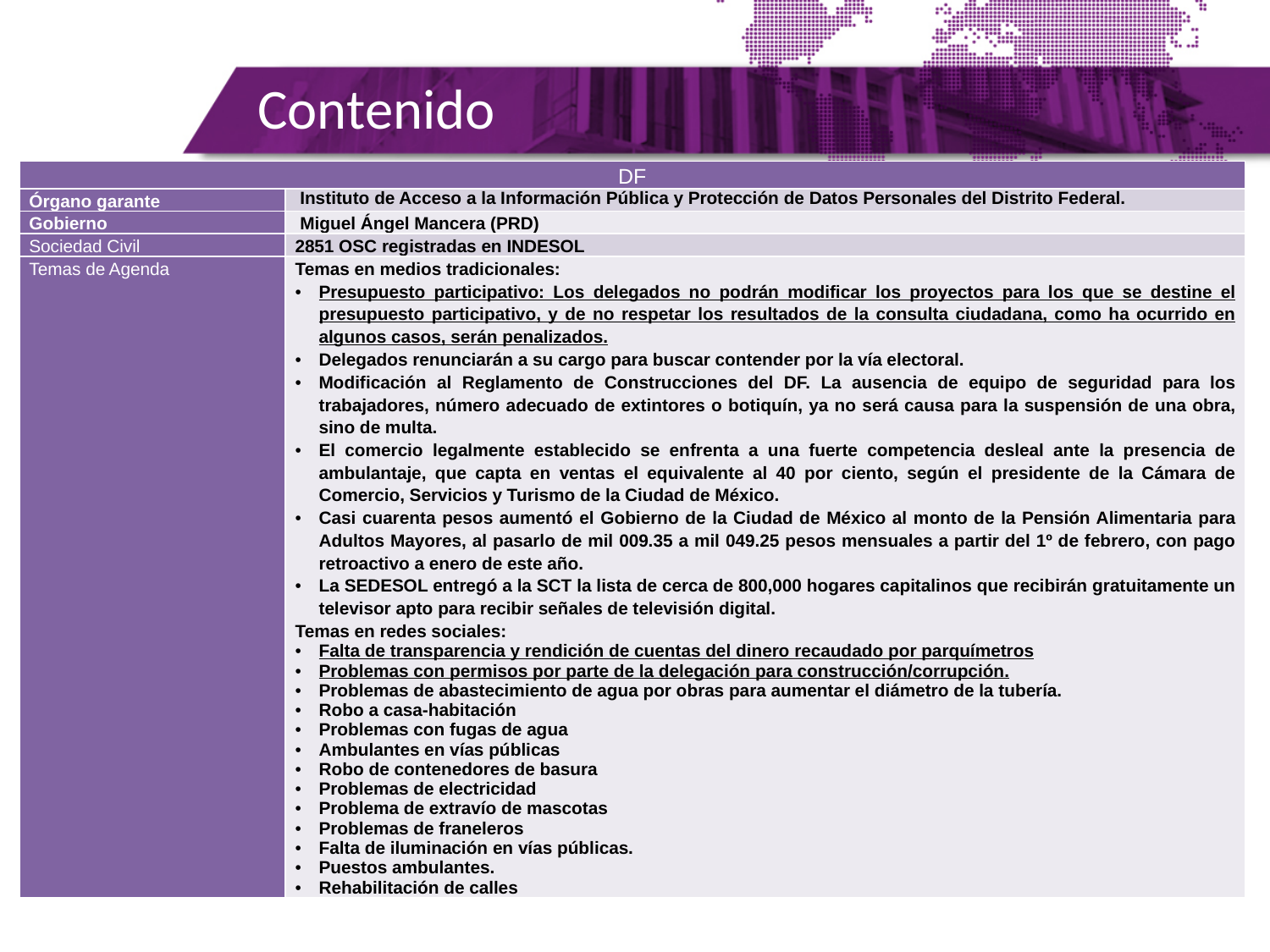

# Contenido
| DF |  |
| --- | --- |
| Órgano garante | Instituto de Acceso a la Información Pública y Protección de Datos Personales del Distrito Federal. |
| Gobierno | Miguel Ángel Mancera (PRD) |
| Sociedad Civil | 2851 OSC registradas en INDESOL |
| Temas de Agenda | Temas en medios tradicionales: Presupuesto participativo: Los delegados no podrán modificar los proyectos para los que se destine el presupuesto participativo, y de no respetar los resultados de la consulta ciudadana, como ha ocurrido en algunos casos, serán penalizados. Delegados renunciarán a su cargo para buscar contender por la vía electoral. Modificación al Reglamento de Construcciones del DF. La ausencia de equipo de seguridad para los trabajadores, número adecuado de extintores o botiquín, ya no será causa para la suspensión de una obra, sino de multa. El comercio legalmente establecido se enfrenta a una fuerte competencia desleal ante la presencia de ambulantaje, que capta en ventas el equivalente al 40 por ciento, según el presidente de la Cámara de Comercio, Servicios y Turismo de la Ciudad de México. Casi cuarenta pesos aumentó el Gobierno de la Ciudad de México al monto de la Pensión Alimentaria para Adultos Mayores, al pasarlo de mil 009.35 a mil 049.25 pesos mensuales a partir del 1º de febrero, con pago retroactivo a enero de este año. La SEDESOL entregó a la SCT la lista de cerca de 800,000 hogares capitalinos que recibirán gratuitamente un televisor apto para recibir señales de televisión digital. Temas en redes sociales: Falta de transparencia y rendición de cuentas del dinero recaudado por parquímetros Problemas con permisos por parte de la delegación para construcción/corrupción. Problemas de abastecimiento de agua por obras para aumentar el diámetro de la tubería. Robo a casa-habitación Problemas con fugas de agua Ambulantes en vías públicas Robo de contenedores de basura Problemas de electricidad Problema de extravío de mascotas Problemas de franeleros Falta de iluminación en vías públicas. Puestos ambulantes. Rehabilitación de calles |